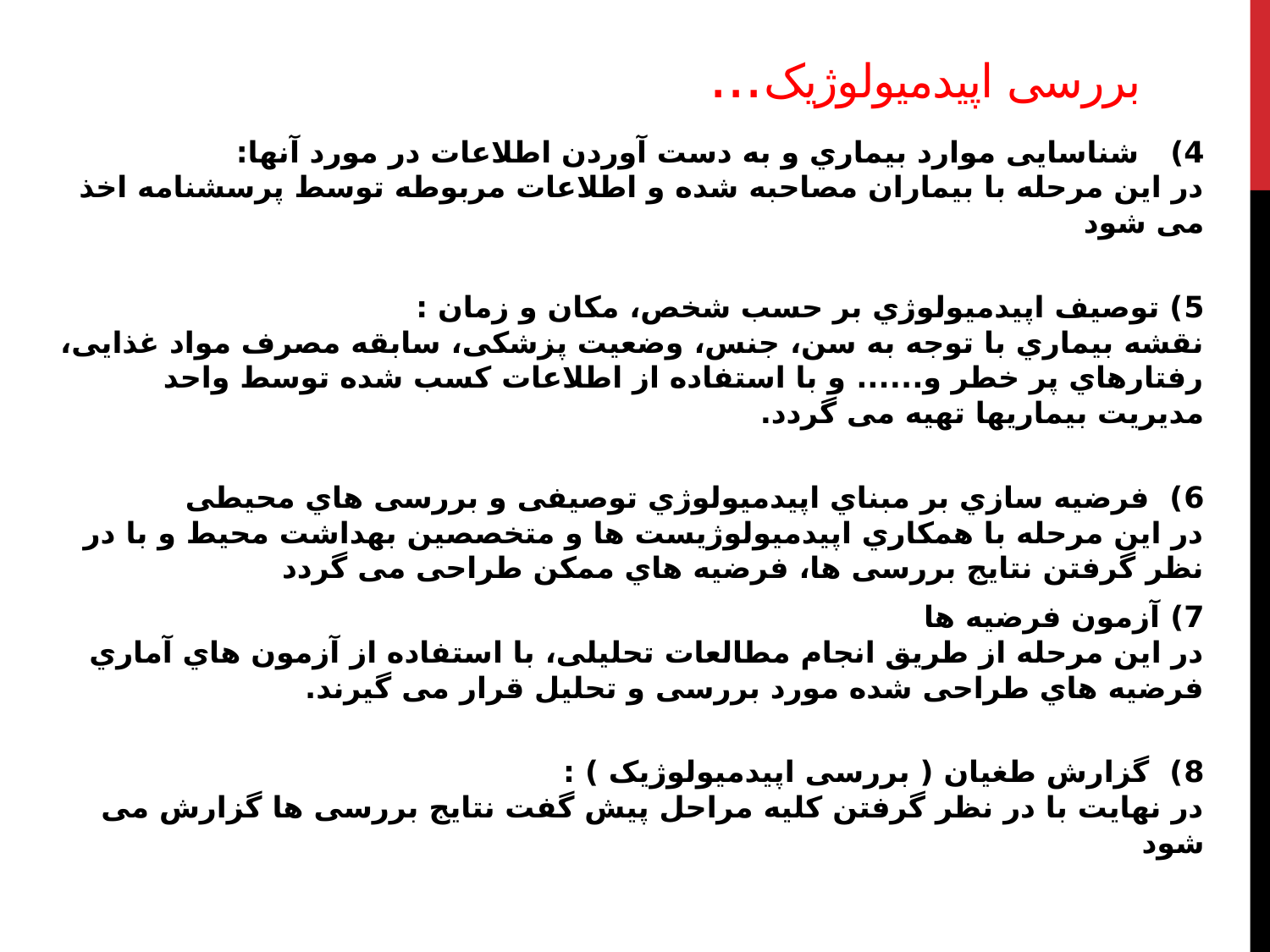

# بررسی اپیدمیولوژیک...
4)‌   شناسایی موارد بیماري و به دست آوردن اطلاعات در مورد آنها:
در این مرحله با بیماران مصاحبه شده و اطلاعات مربوطه توسط پرسشنامه اخذ  می شود
5) توصیف اپیدمیولوژي بر حسب شخص، مکان و زمان :
نقشه بیماري با توجه به سن، جنس، وضعیت پزشکی، سابقه مصرف مواد غذایی، رفتارهاي پر خطر و...... و با استفاده از اطلاعات کسب شده توسط واحد مدیریت بیماریها تهیه می گردد.
6)  فرضیه سازي بر مبناي اپیدمیولوژي توصیفی و بررسی هاي محیطی
در این مرحله با همکاري اپیدمیولوژیست ها و متخصصین بهداشت محیط و با در نظر گرفتن نتایج بررسی ها، فرضیه هاي ممکن طراحی می گردد
7) آزمون فرضیه ها
در این مرحله از طریق انجام مطالعات تحلیلی، با استفاده از آزمون هاي آماري فرضیه هاي طراحی شده مورد بررسی و تحلیل قرار می گیرند.
8)  گزارش طغیان ( بررسی اپیدمیولوژیک ) :
در نهایت با در نظر گرفتن کلیه مراحل پیش گفت نتایج بررسی ها گزارش می شود